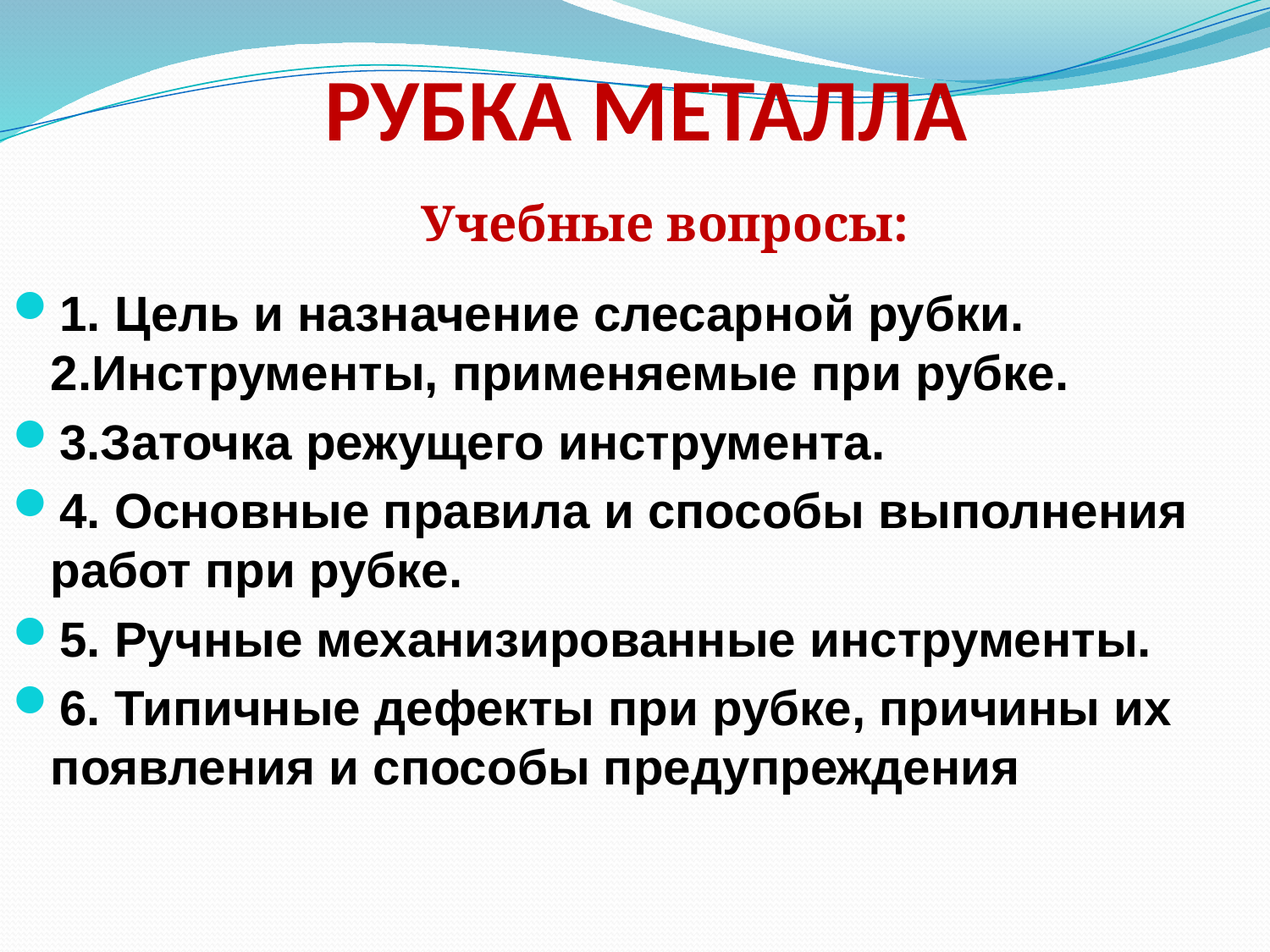

# РУБКА МЕТАЛЛА
Учебные вопросы:
1. Цель и назначение слесарной рубки. 2.Инструменты, применяемые при рубке.
3.Заточка режущего инструмента.
4. Основные правила и способы выполнения работ при рубке.
5. Ручные механизированные инструменты.
6. Типичные дефекты при рубке, причины их появления и способы предупреждения